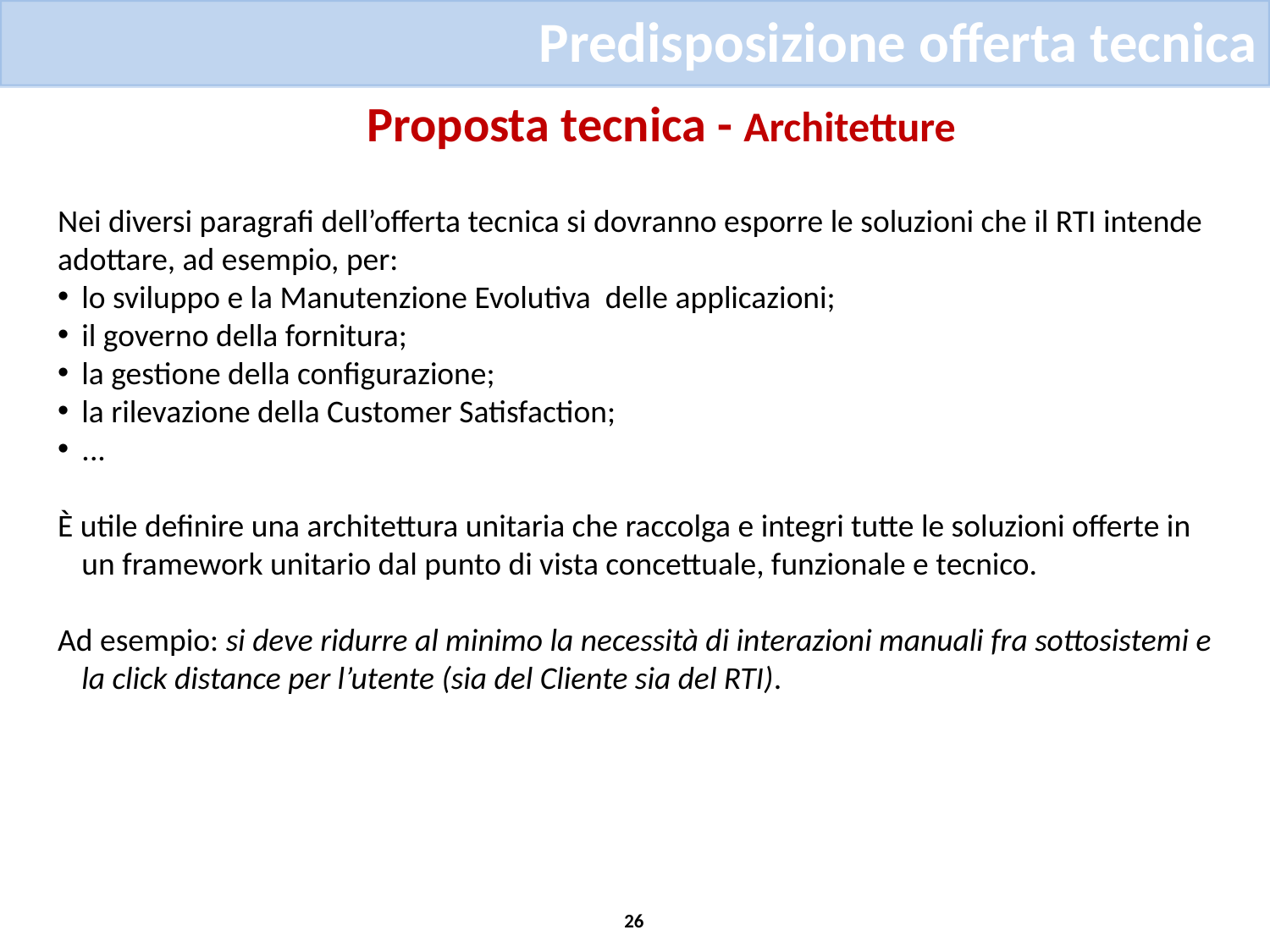

Predisposizione offerta tecnica
Proposta tecnica - Architetture
Nei diversi paragrafi dell’offerta tecnica si dovranno esporre le soluzioni che il RTI intende adottare, ad esempio, per:
lo sviluppo e la Manutenzione Evolutiva  delle applicazioni;
il governo della fornitura;
la gestione della configurazione;
la rilevazione della Customer Satisfaction;
...

È utile definire una architettura unitaria che raccolga e integri tutte le soluzioni offerte in un framework unitario dal punto di vista concettuale, funzionale e tecnico.

Ad esempio: si deve ridurre al minimo la necessità di interazioni manuali fra sottosistemi e la click distance per l’utente (sia del Cliente sia del RTI).
26